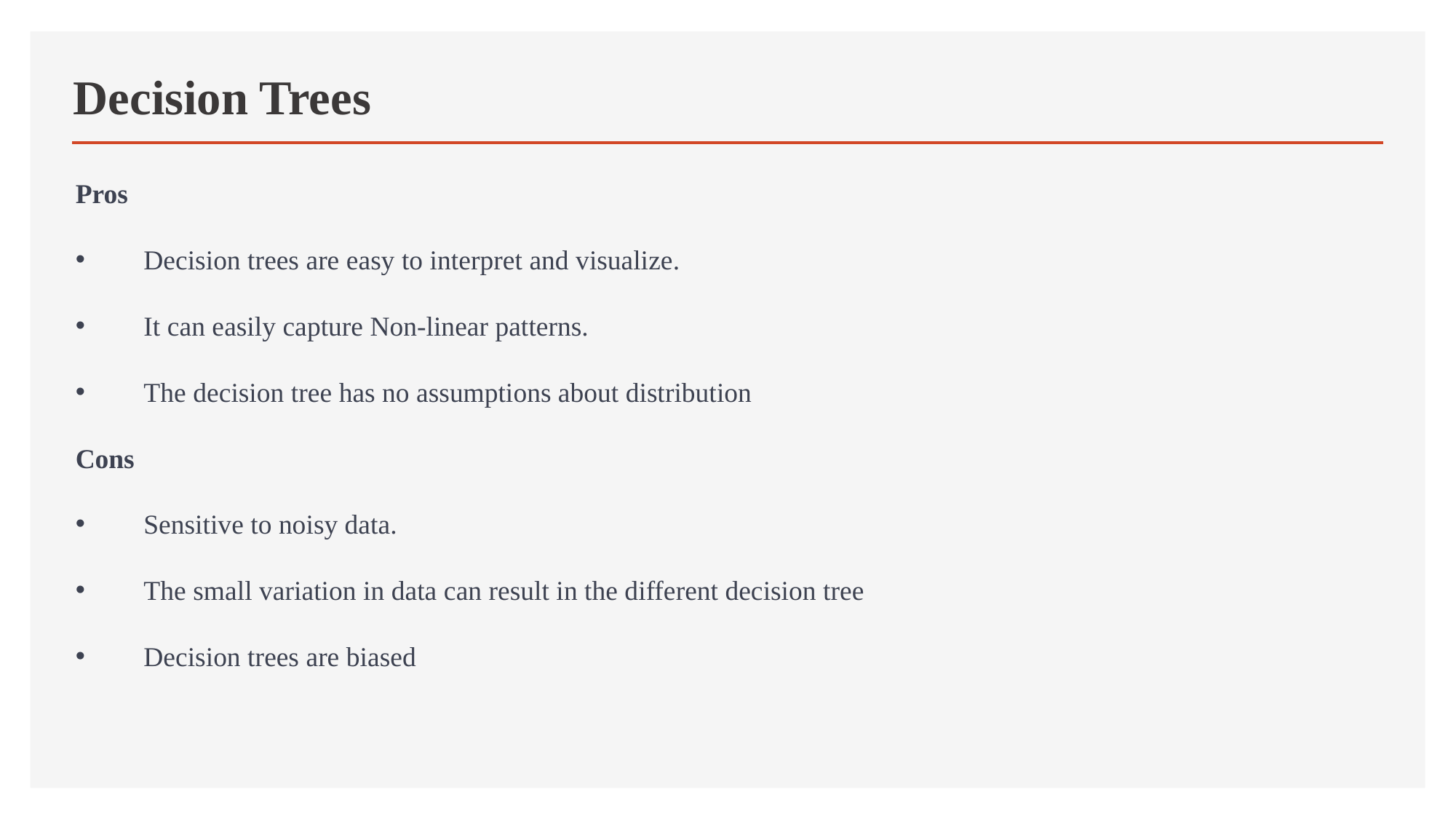

# Decision Trees
Pros
Decision trees are easy to interpret and visualize.
It can easily capture Non-linear patterns.
The decision tree has no assumptions about distribution
Cons
Sensitive to noisy data.
The small variation in data can result in the different decision tree
Decision trees are biased